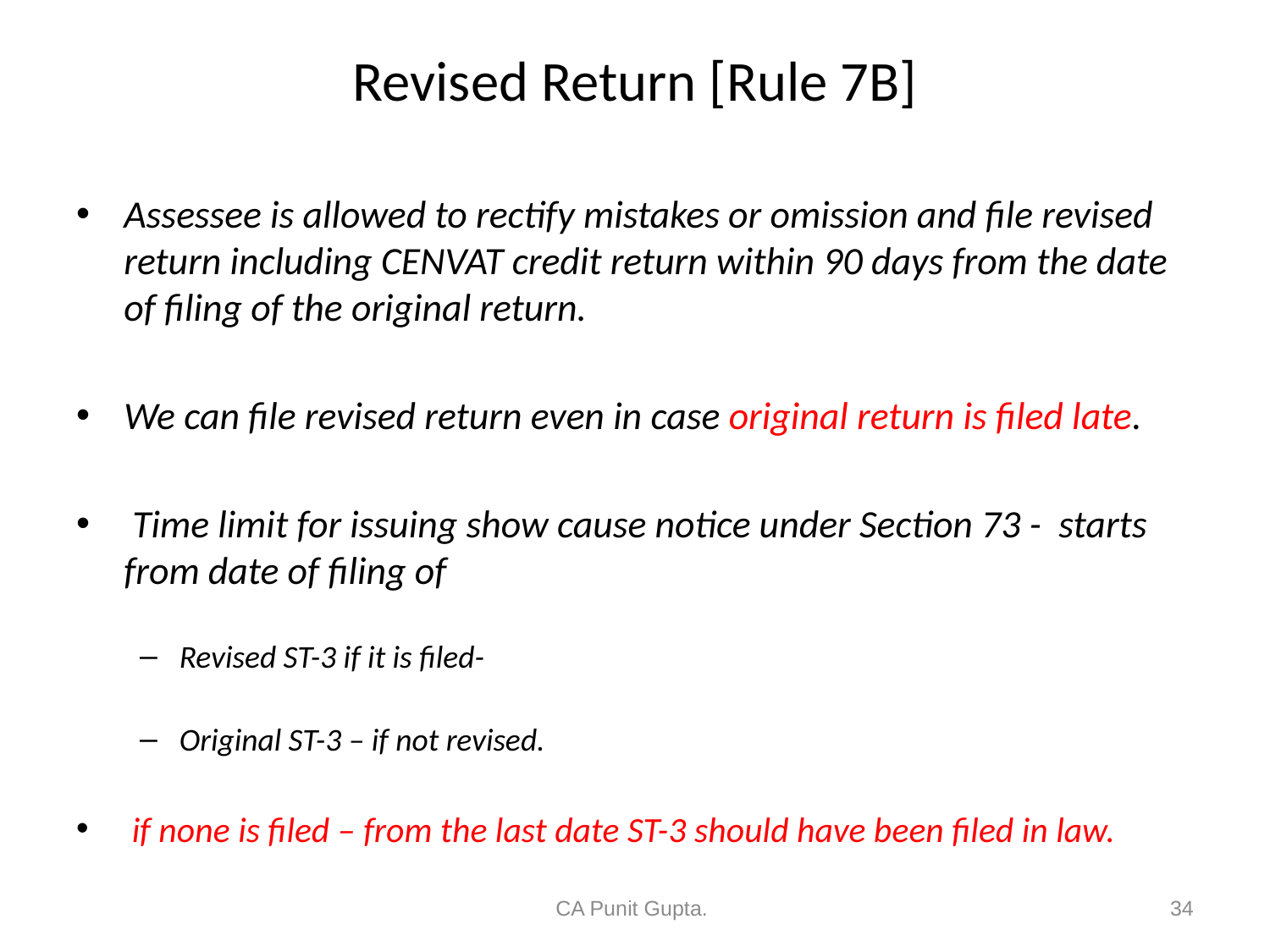

# Revised Return [Rule 7B]

Assessee is allowed to rectify mistakes or omission and file revised return including CENVAT credit return within 90 days from the date of filing of the original return.

We can file revised return even in case original return is filed late.

 Time limit for issuing show cause notice under Section 73 -  starts from date of filing of
Revised ST-3 if it is filed-
Original ST-3 – if not revised.
 if none is filed – from the last date ST-3 should have been filed in law.

CA Punit Gupta.
34